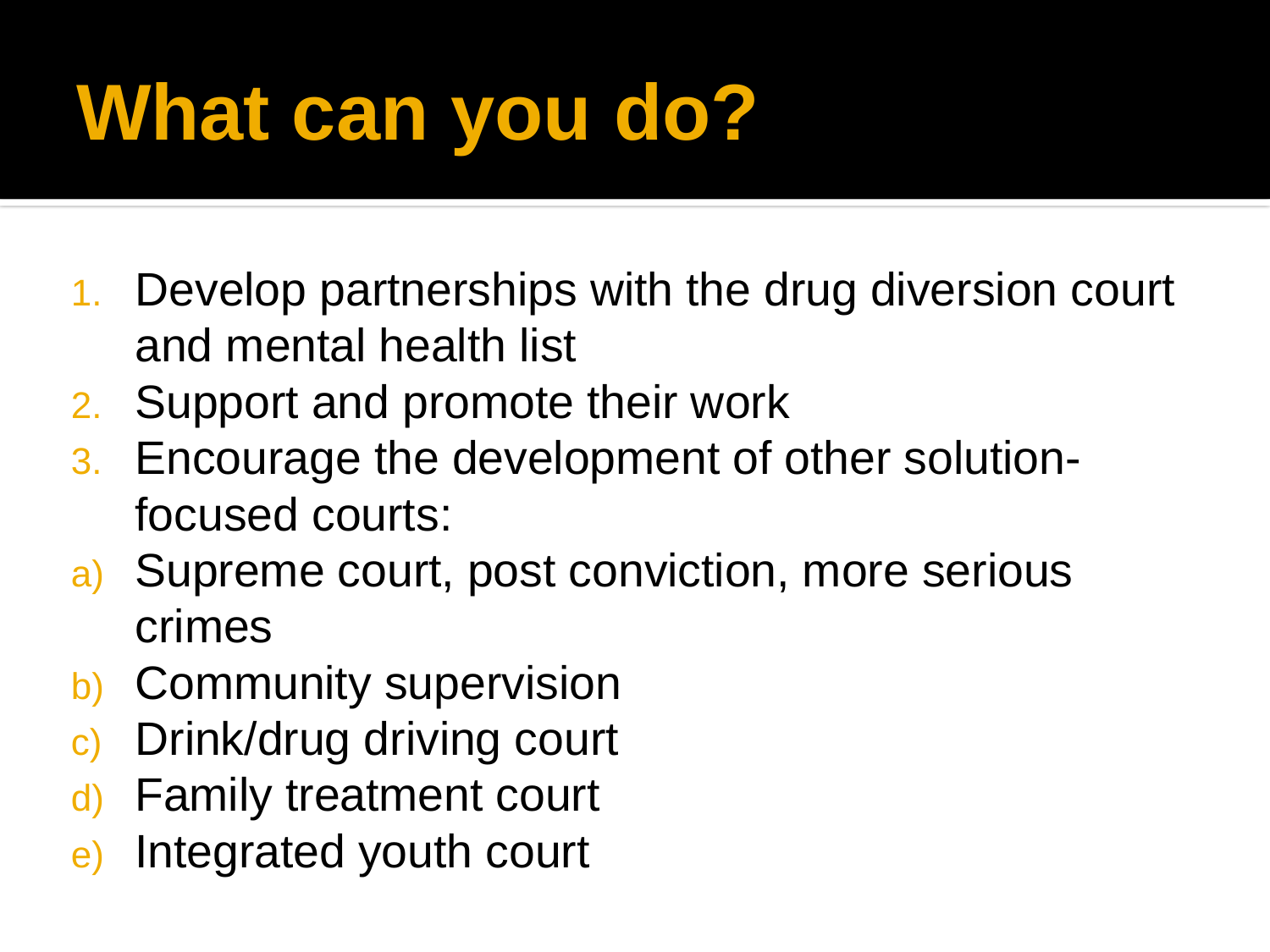

# What can you do?
Develop partnerships with the drug diversion court and mental health list
Support and promote their work
Encourage the development of other solution-focused courts:
Supreme court, post conviction, more serious crimes
Community supervision
Drink/drug driving court
Family treatment court
Integrated youth court